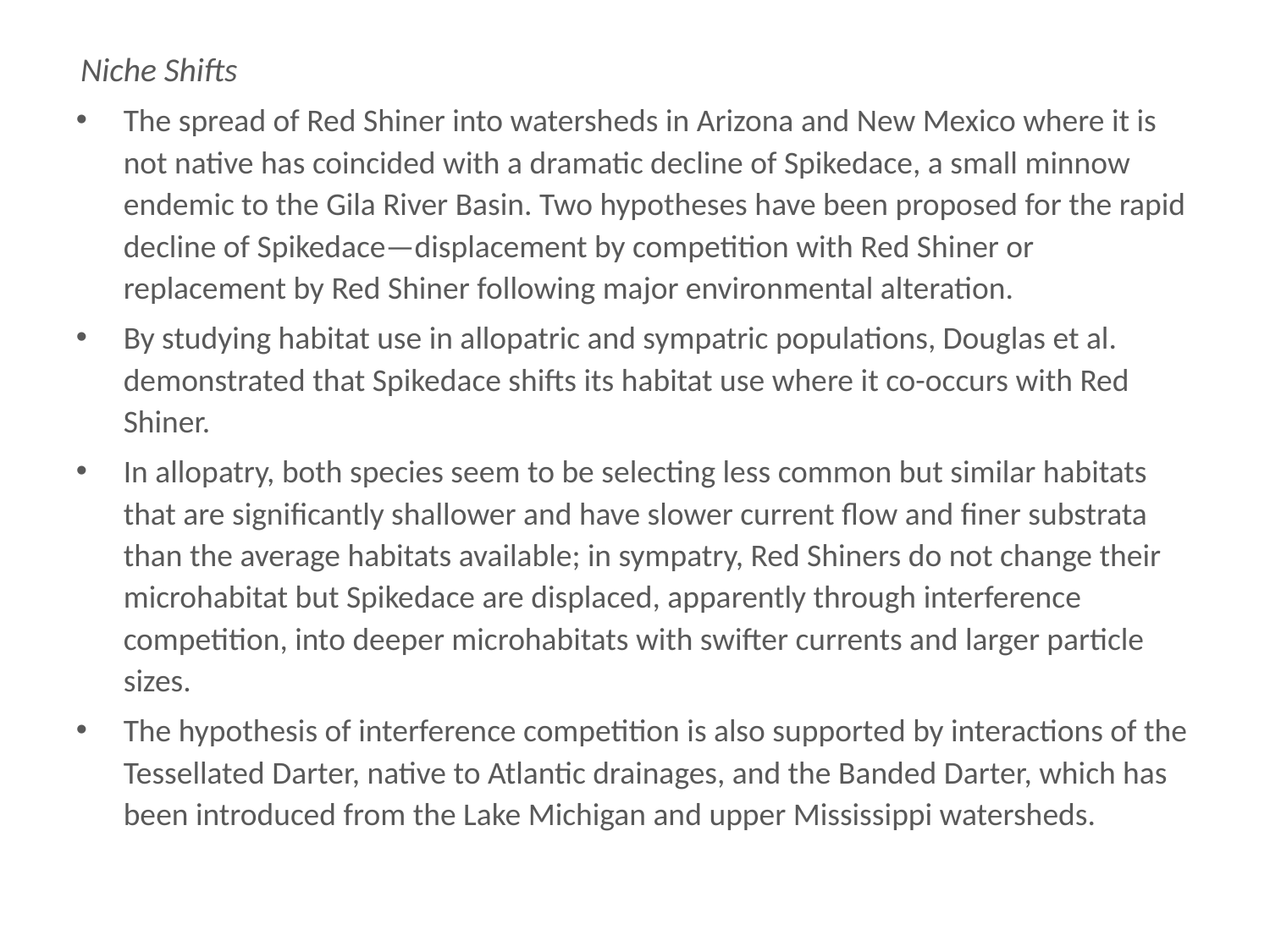

# Niche Shifts
Niche Shifts
The spread of Red Shiner into watersheds in Arizona and New Mexico where it is not native has coincided with a dramatic decline of Spikedace, a small minnow endemic to the Gila River Basin. Two hypotheses have been proposed for the rapid decline of Spikedace—displacement by competition with Red Shiner or replacement by Red Shiner following major environmental alteration.
By studying habitat use in allopatric and sympatric populations, Douglas et al. demonstrated that Spikedace shifts its habitat use where it co-occurs with Red Shiner.
In allopatry, both species seem to be selecting less common but similar habitats that are significantly shallower and have slower current flow and finer substrata than the average habitats available; in sympatry, Red Shiners do not change their microhabitat but Spikedace are displaced, apparently through interference competition, into deeper microhabitats with swifter currents and larger particle sizes.
The hypothesis of interference competition is also supported by interactions of the Tessellated Darter, native to Atlantic drainages, and the Banded Darter, which has been introduced from the Lake Michigan and upper Mississippi watersheds.